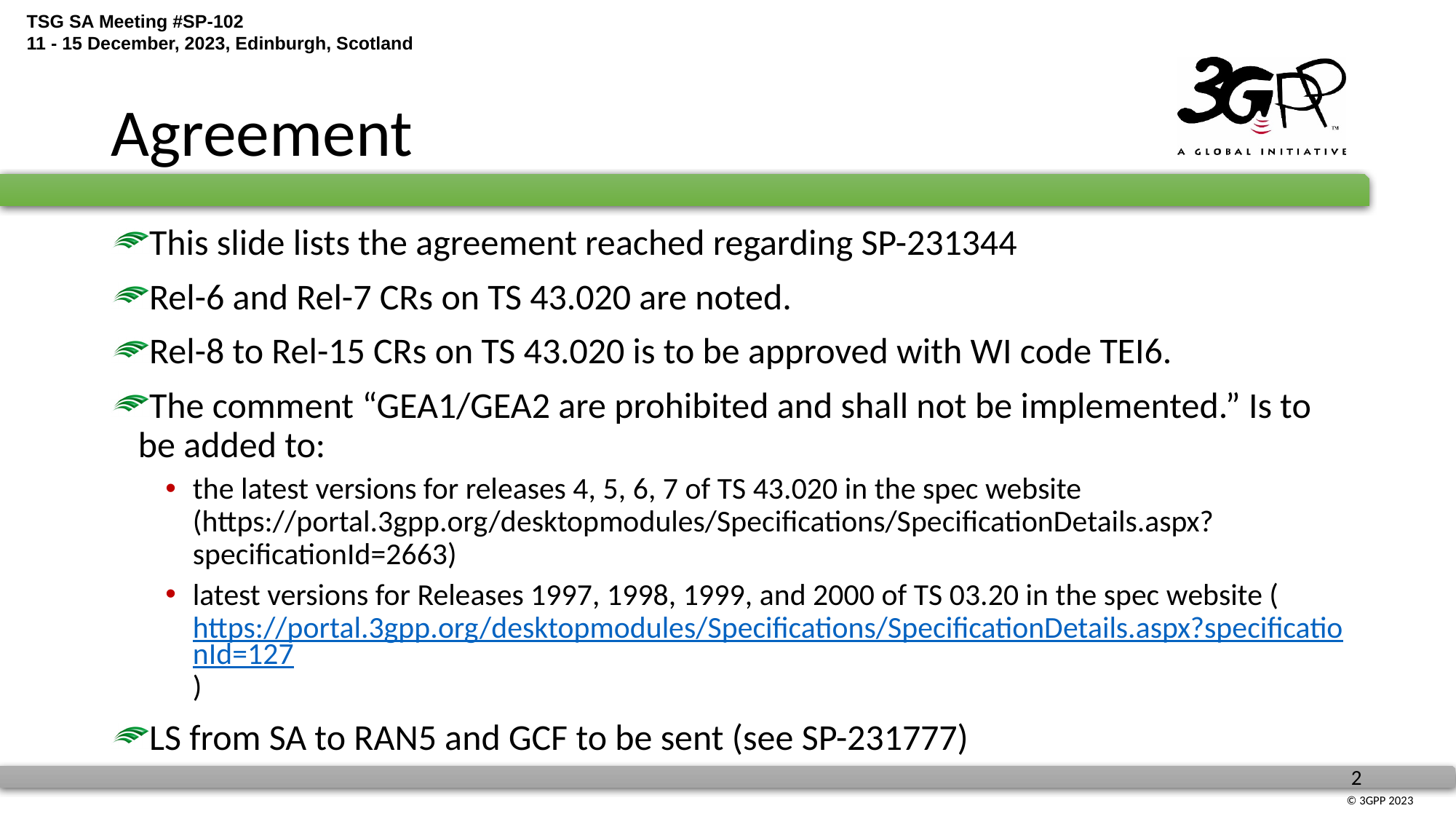

# Agreement
This slide lists the agreement reached regarding SP-231344
Rel-6 and Rel-7 CRs on TS 43.020 are noted.
Rel-8 to Rel-15 CRs on TS 43.020 is to be approved with WI code TEI6.
The comment “GEA1/GEA2 are prohibited and shall not be implemented.” Is to be added to:
the latest versions for releases 4, 5, 6, 7 of TS 43.020 in the spec website (https://portal.3gpp.org/desktopmodules/Specifications/SpecificationDetails.aspx?specificationId=2663)
latest versions for Releases 1997, 1998, 1999, and 2000 of TS 03.20 in the spec website (https://portal.3gpp.org/desktopmodules/Specifications/SpecificationDetails.aspx?specificationId=127)
LS from SA to RAN5 and GCF to be sent (see SP-231777)